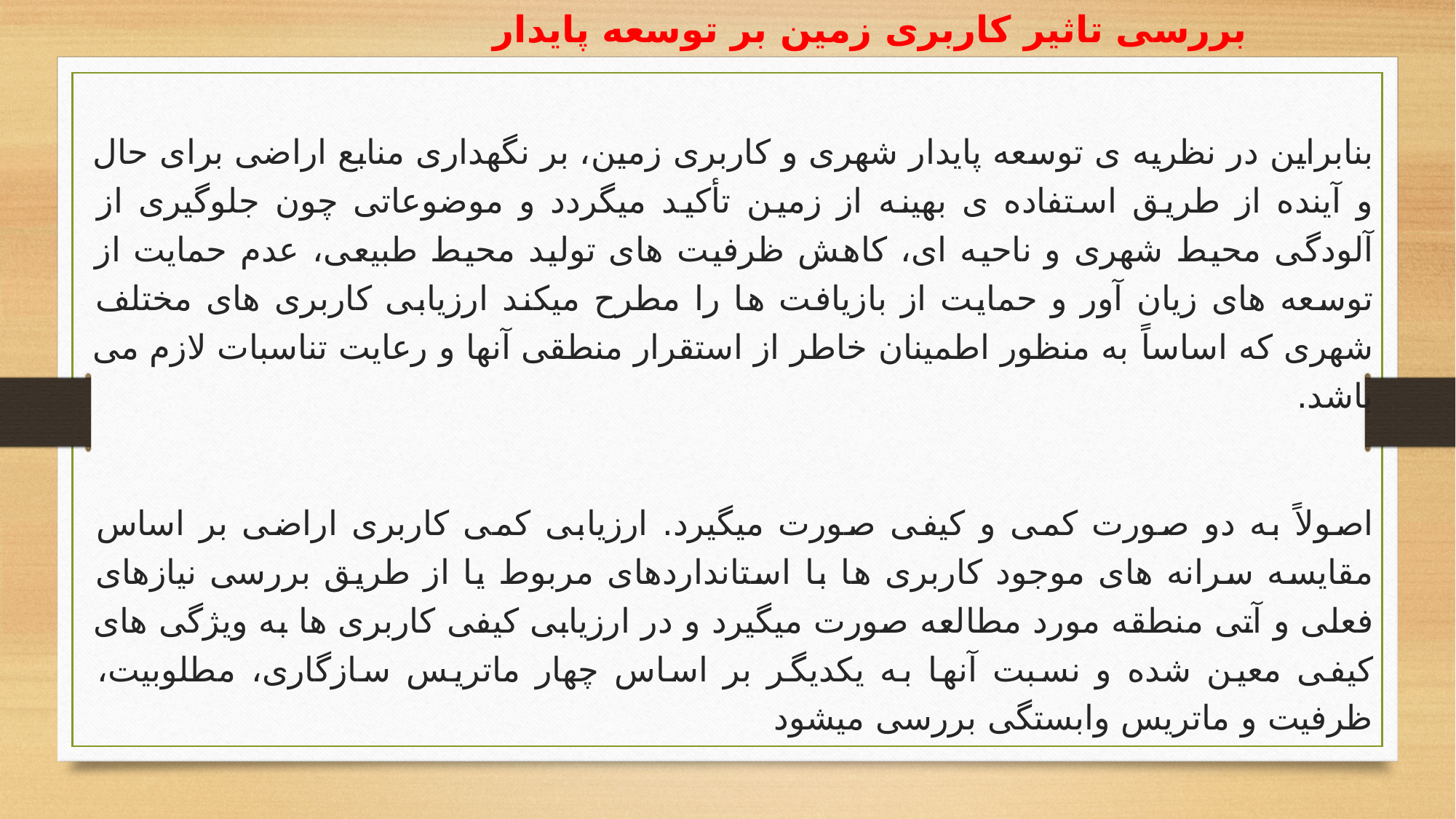

# بررسی تاثیر کاربری زمین بر توسعه پایدار
بنابراین در نظریه ی توسعه پایدار شهری و کاربری زمین، بر نگهداری منابع اراضی برای حال و آینده از طریق استفاده ی بهینه از زمین تأکید میگردد و موضوعاتی چون جلوگیری از آلودگی محیط شهری و ناحیه ای، کاهش ظرفیت های تولید محیط طبیعی، عدم حمایت از توسعه های زیان آور و حمایت از بازیافت ها را مطرح میکند ارزیابی کاربری های مختلف شهری که اساساً به منظور اطمینان خاطر از استقرار منطقی آنها و رعایت تناسبات لازم می باشد.

اصولاً به دو صورت کمی و کیفی صورت میگیرد. ارزیابی کمی کاربری اراضی بر اساس مقایسه سرانه های موجود کاربری ها با استانداردهای مربوط یا از طریق بررسی نیازهای فعلی و آتی منطقه مورد مطالعه صورت میگیرد و در ارزیابی کیفی کاربری ها به ویژگی های کیفی معین شده و نسبت آنها به یکدیگر بر اساس چهار ماتریس سازگاری، مطلوبیت، ظرفیت و ماتریس وابستگی بررسی میشود